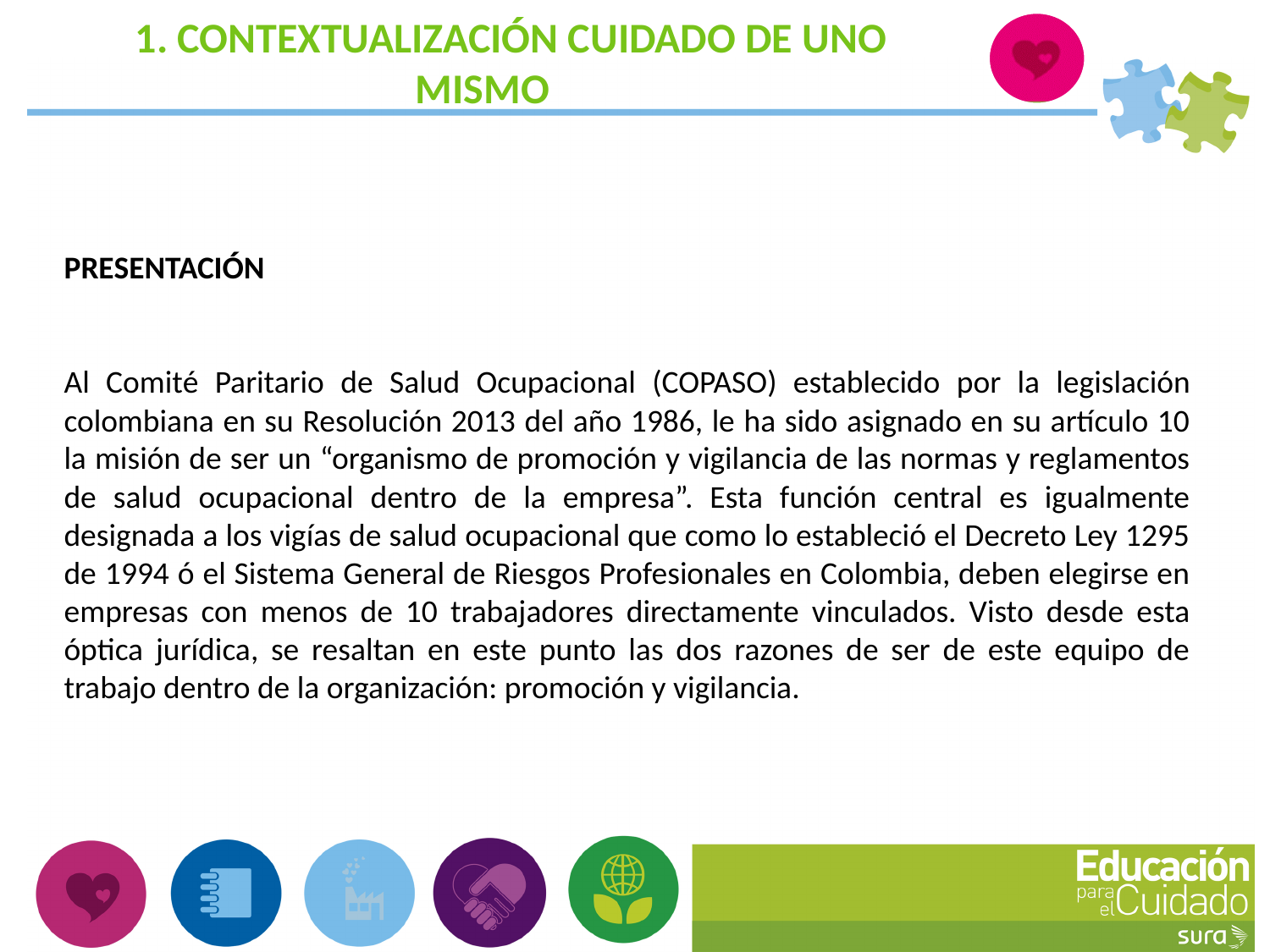

1. CONTEXTUALIZACIÓN CUIDADO DE UNO MISMO

PRESENTACIÓN

Al Comité Paritario de Salud Ocupacional (COPASO) establecido por la legislación colombiana en su Resolución 2013 del año 1986, le ha sido asignado en su artículo 10 la misión de ser un “organismo de promoción y vigilancia de las normas y reglamentos de salud ocupacional dentro de la empresa”. Esta función central es igualmente designada a los vigías de salud ocupacional que como lo estableció el Decreto Ley 1295 de 1994 ó el Sistema General de Riesgos Profesionales en Colombia, deben elegirse en empresas con menos de 10 trabajadores directamente vinculados. Visto desde esta óptica jurídica, se resaltan en este punto las dos razones de ser de este equipo de trabajo dentro de la organización: promoción y vigilancia.